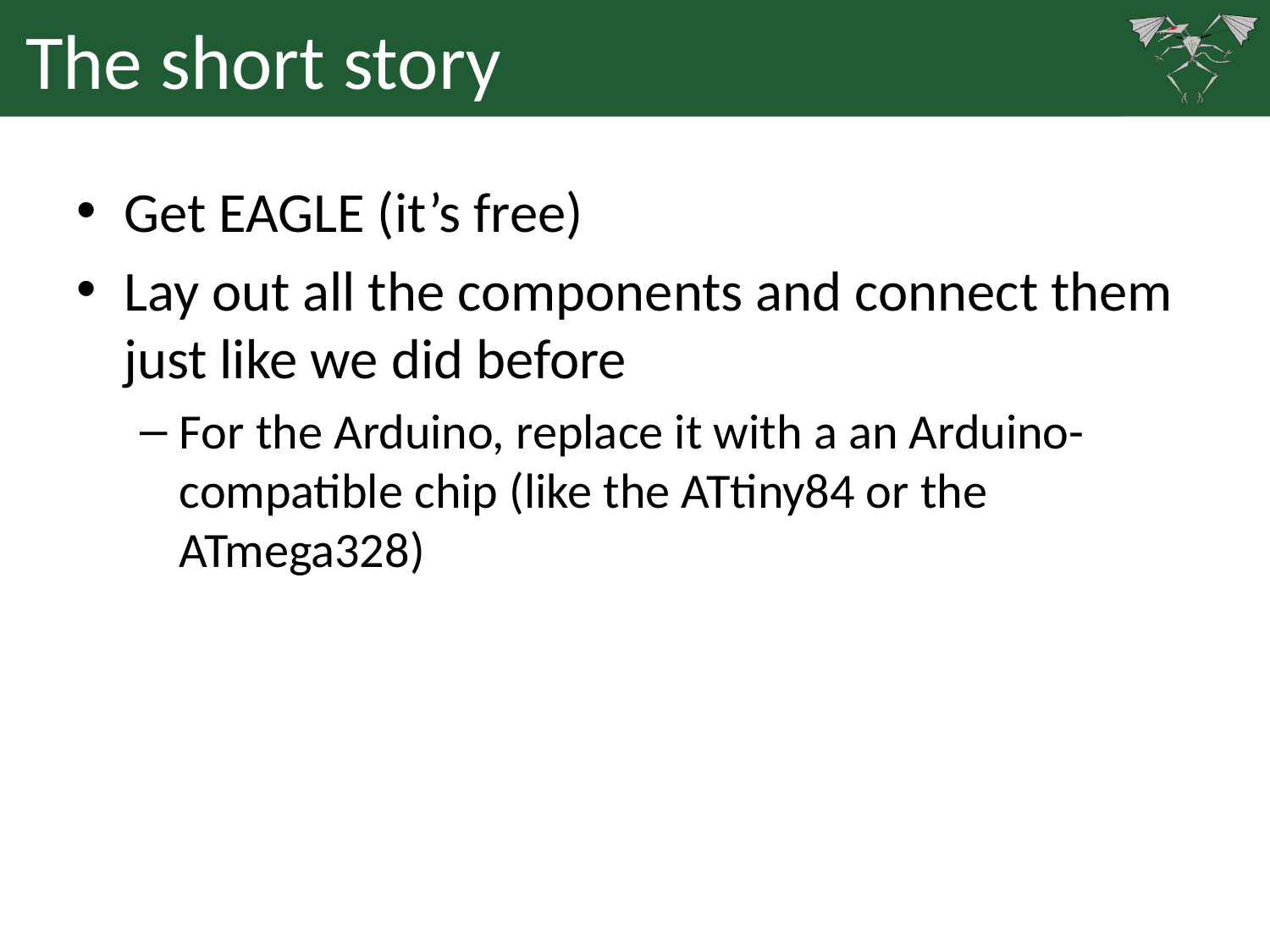

# The short story
Get EAGLE (it’s free)
Lay out all the components and connect them just like we did before
For the Arduino, replace it with a an Arduino-compatible chip (like the ATtiny84 or the ATmega328)